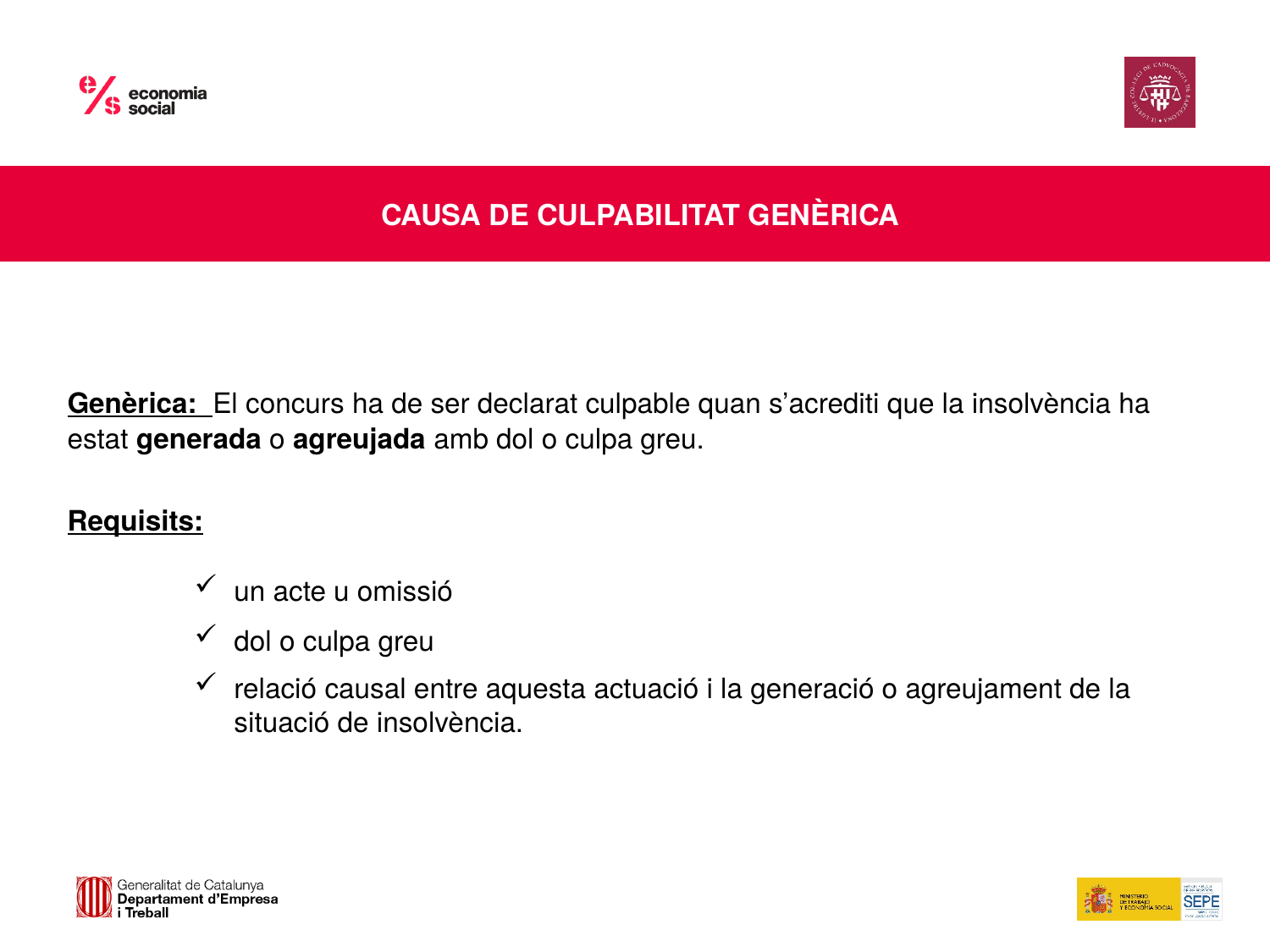

CAUSA DE CULPABILITAT GENÈRICA

Genèrica:  El concurs ha de ser declarat culpable quan s’acrediti que la insolvència ha estat generada o agreujada amb dol o culpa greu.

Requisits:

un acte u omissió
dol o culpa greu
relació causal entre aquesta actuació i la generació o agreujament de la situació de insolvència.